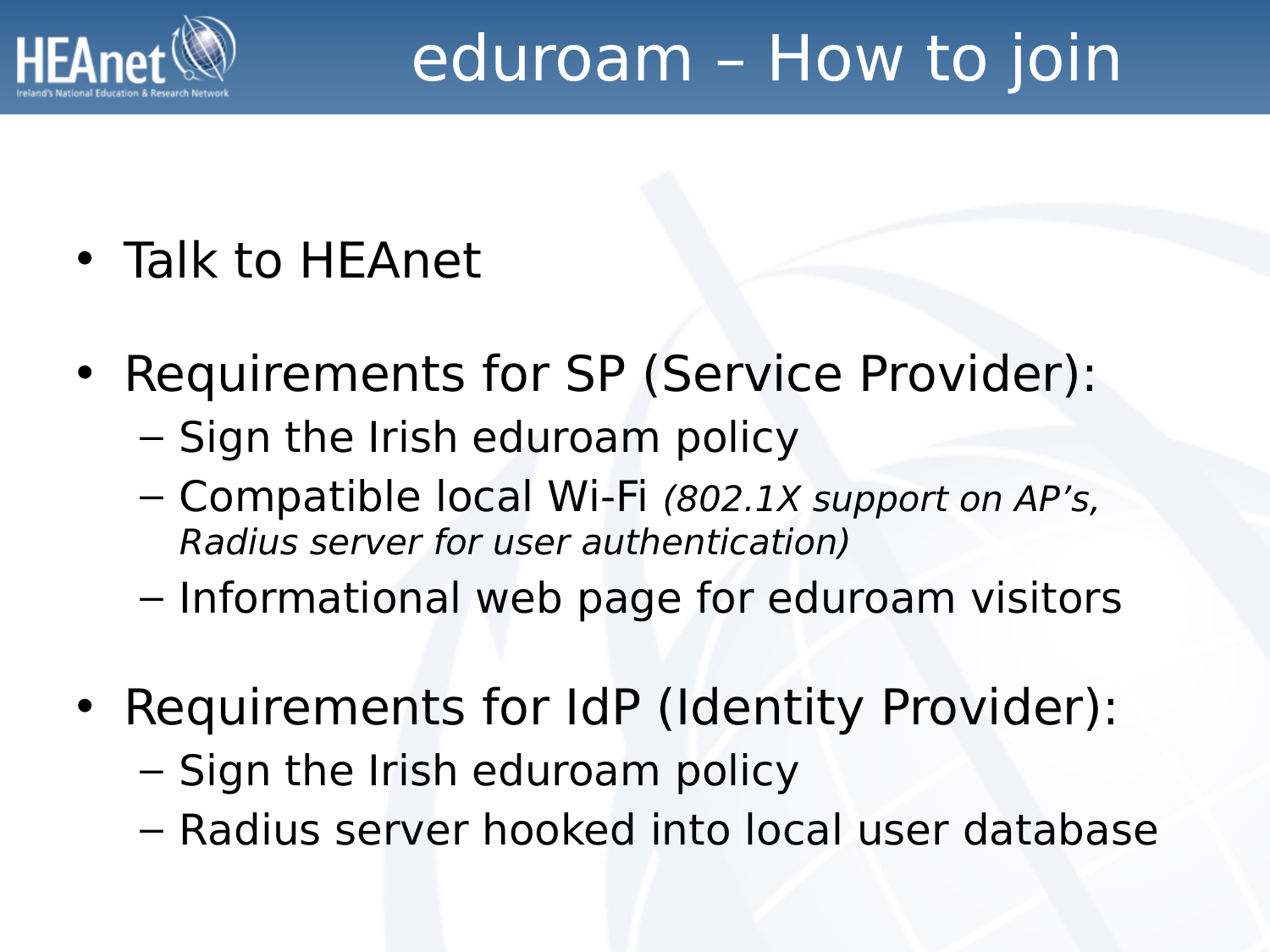

# eduroam – How to join
Talk to HEAnet

Requirements for SP (Service Provider):
Sign the Irish eduroam policy
Compatible local Wi-Fi (802.1X support on AP’s, Radius server for user authentication)
Informational web page for eduroam visitors

Requirements for IdP (Identity Provider):
Sign the Irish eduroam policy
Radius server hooked into local user database